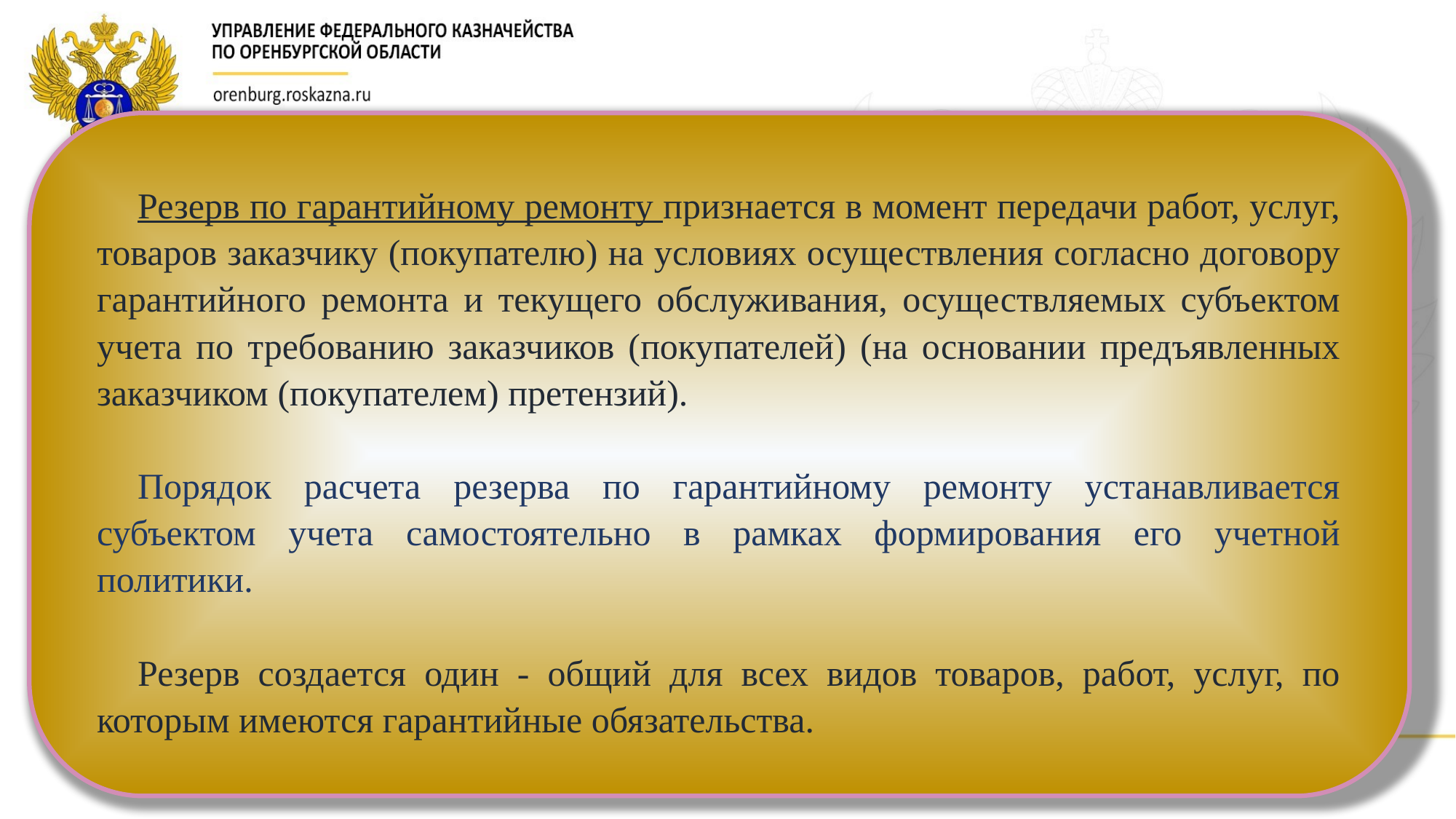

Резерв по гарантийному ремонту признается в момент передачи работ, услуг, товаров заказчику (покупателю) на условиях осуществления согласно договору гарантийного ремонта и текущего обслуживания, осуществляемых субъектом учета по требованию заказчиков (покупателей) (на основании предъявленных заказчиком (покупателем) претензий).

Порядок расчета резерва по гарантийному ремонту устанавливается субъектом учета самостоятельно в рамках формирования его учетной политики.

Резерв создается один - общий для всех видов товаров, работ, услуг, по которым имеются гарантийные обязательства.
21